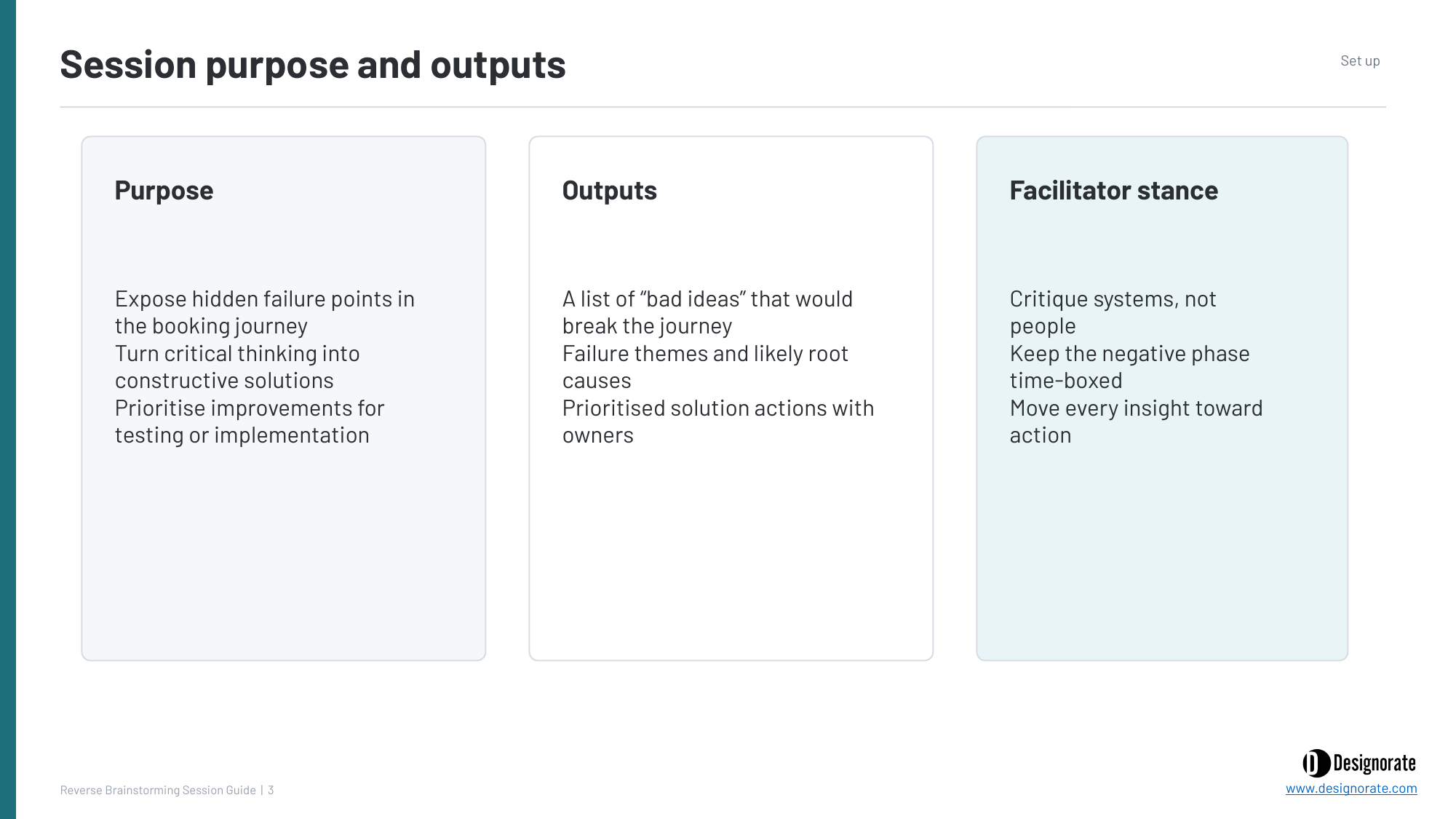

Session purpose and outputs
Set up

Purpose
Outputs
Facilitator stance
Expose hidden failure points in the booking journey
Turn critical thinking into constructive solutions
Prioritise improvements for testing or implementation
A list of “bad ideas” that would break the journey
Failure themes and likely root causes
Prioritised solution actions with owners
Critique systems, not people
Keep the negative phase time-boxed
Move every insight toward action
Reverse Brainstorming Session Guide  |  3